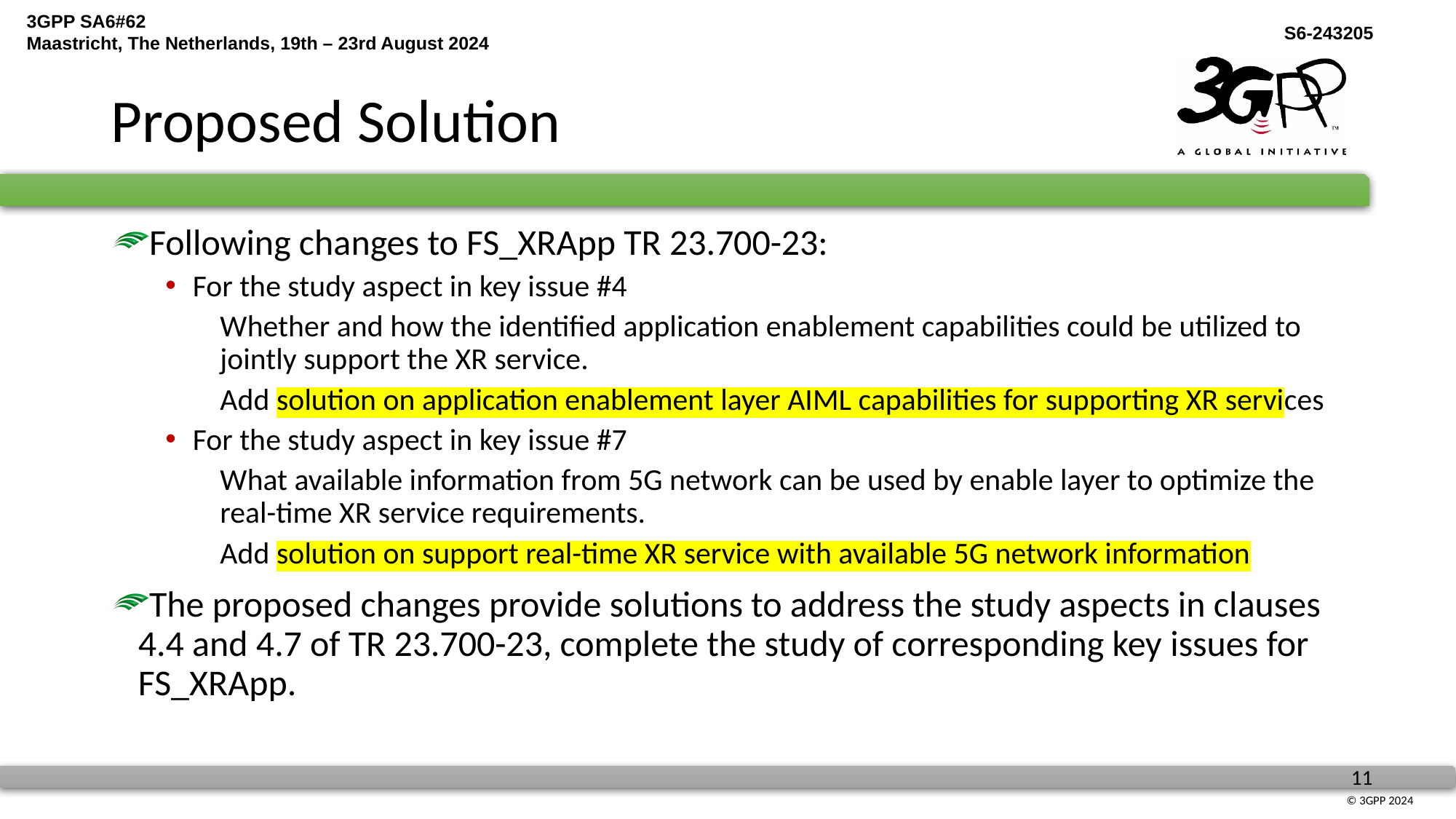

# Proposed Solution
Following changes to FS_XRApp TR 23.700-23:
For the study aspect in key issue #4
Whether and how the identified application enablement capabilities could be utilized to jointly support the XR service.
Add solution on application enablement layer AIML capabilities for supporting XR services
For the study aspect in key issue #7
What available information from 5G network can be used by enable layer to optimize the real-time XR service requirements.
Add solution on support real-time XR service with available 5G network information
The proposed changes provide solutions to address the study aspects in clauses 4.4 and 4.7 of TR 23.700-23, complete the study of corresponding key issues for FS_XRApp.